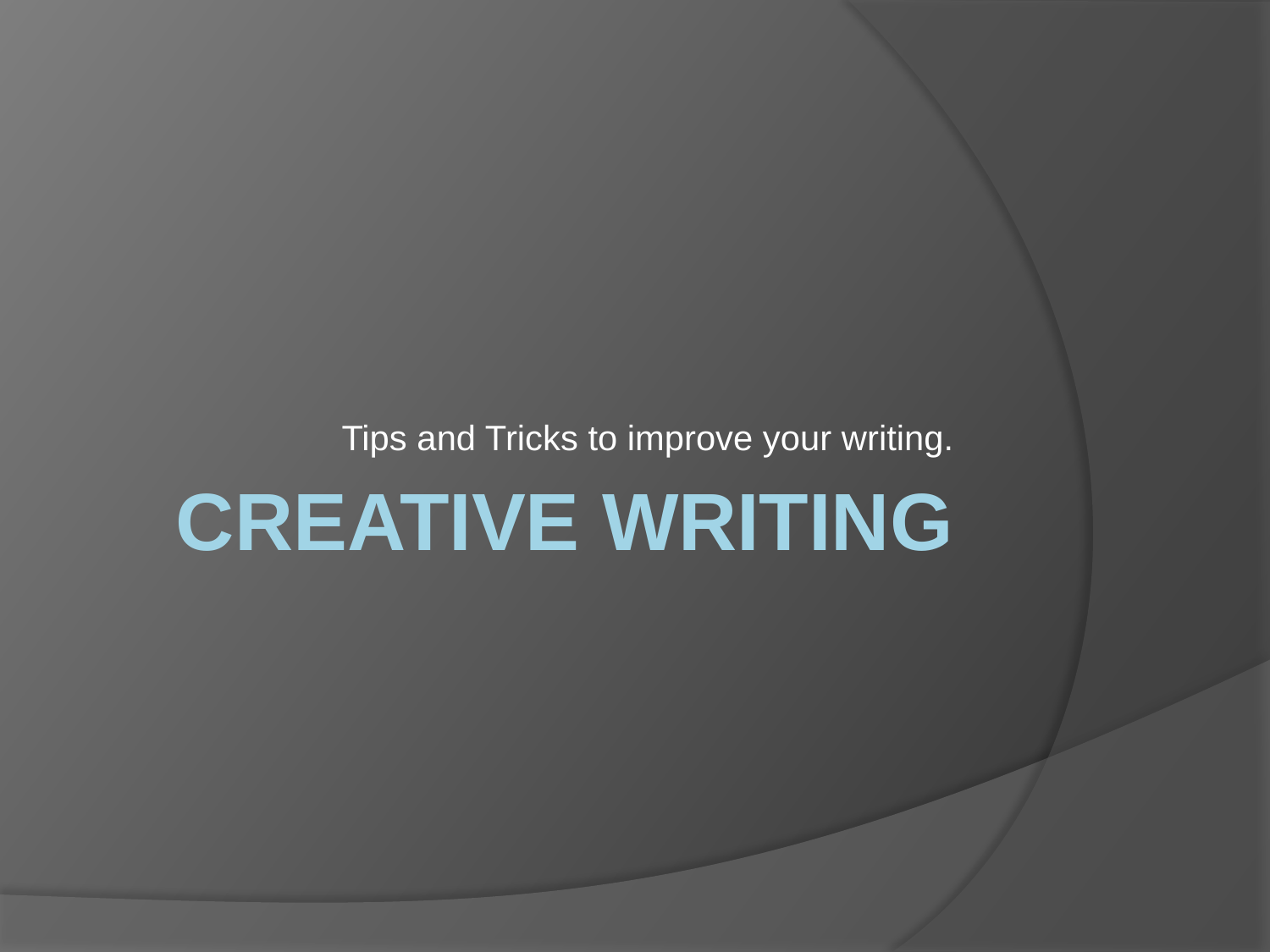

Tips and Tricks to improve your writing.
# Creative Writing